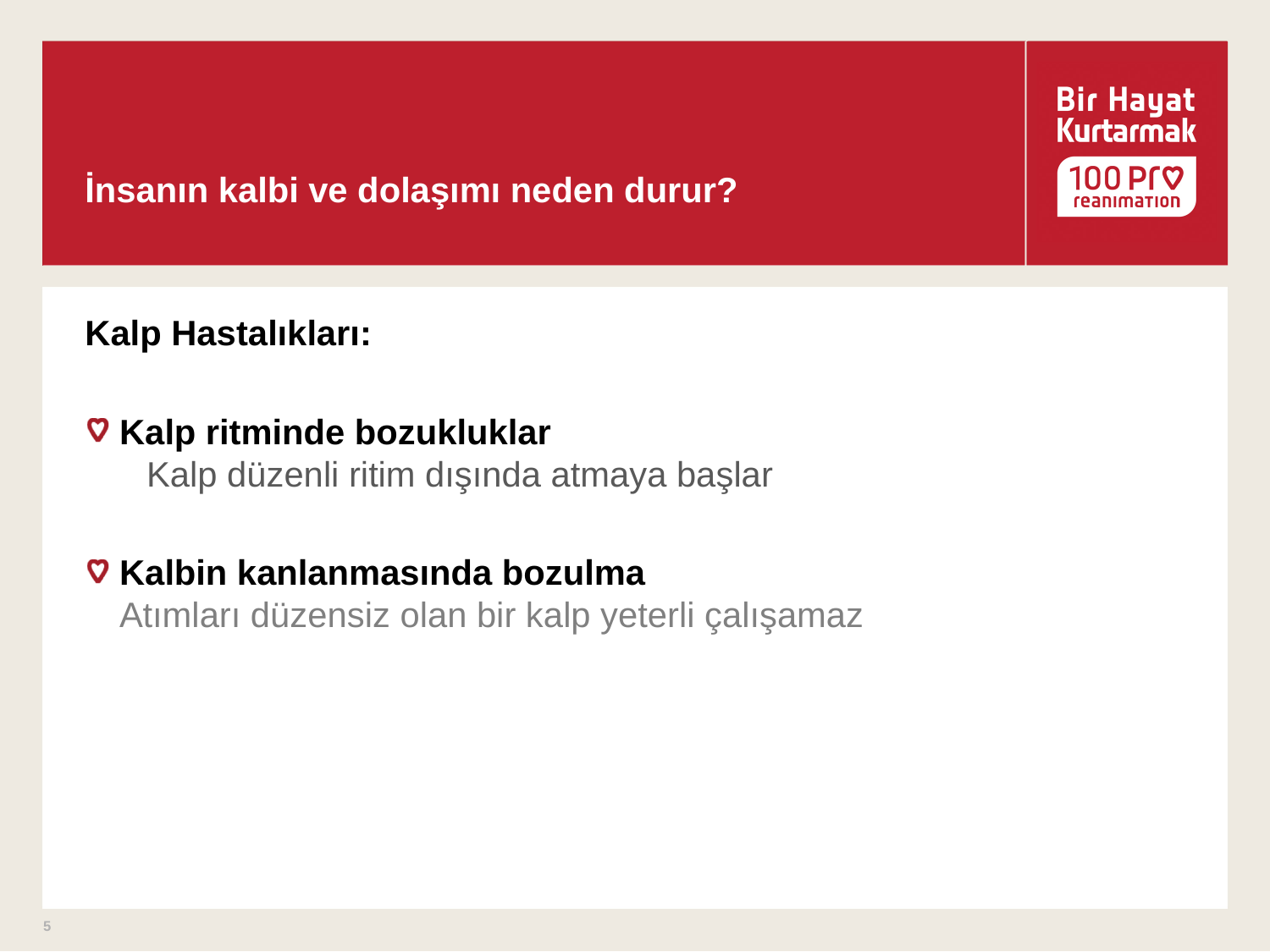

# İnsanın kalbi ve dolaşımı neden durur?
Kalp Hastalıkları:

 Kalp ritminde bozukluklar
	Kalp düzenli ritim dışında atmaya başlar

 Kalbin kanlanmasında bozulma
 Atımları düzensiz olan bir kalp yeterli çalışamaz
5